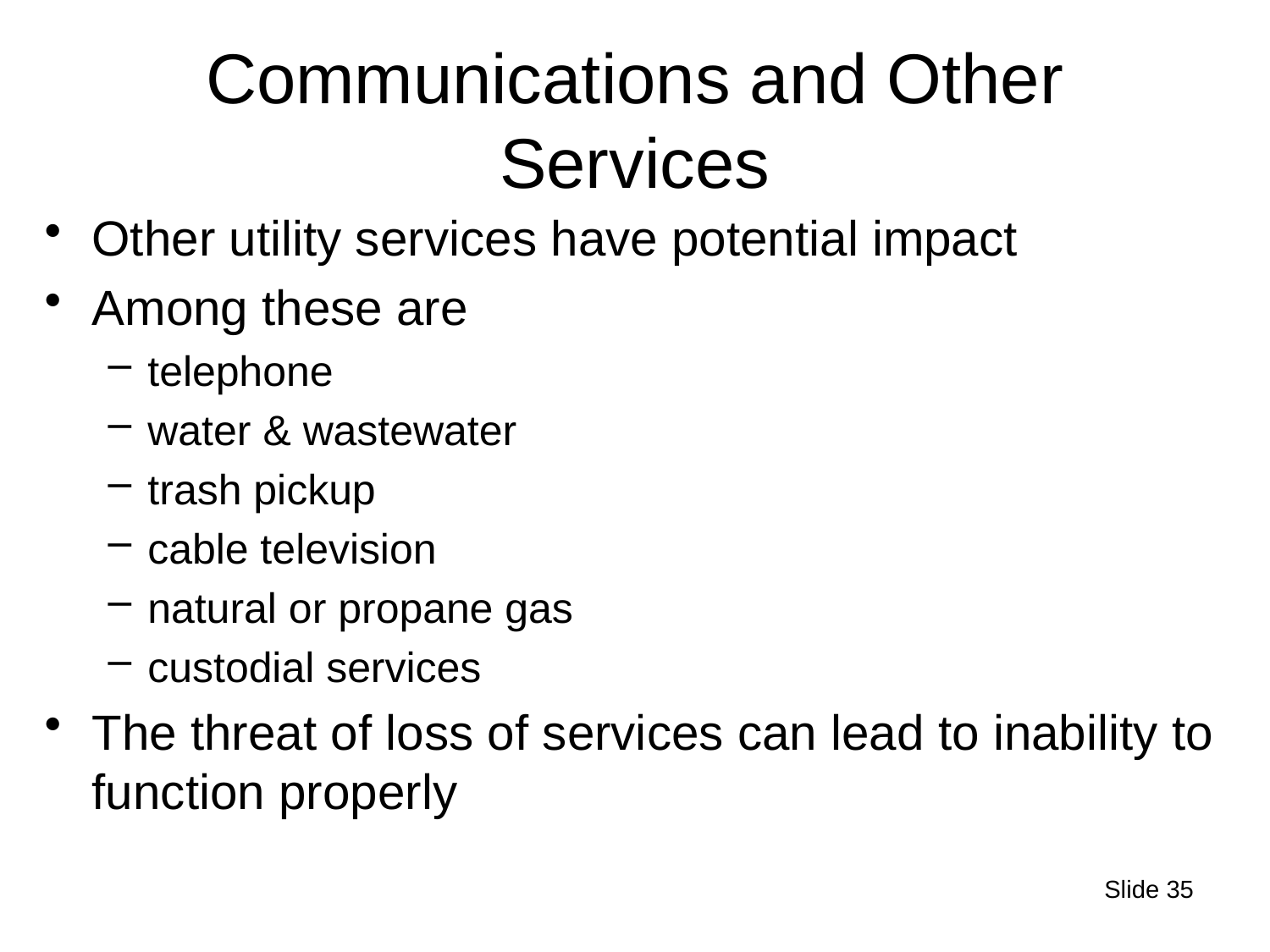

# Communications and Other Services
Other utility services have potential impact
Among these are
telephone
water & wastewater
trash pickup
cable television
natural or propane gas
custodial services
The threat of loss of services can lead to inability to function properly
 Slide 35